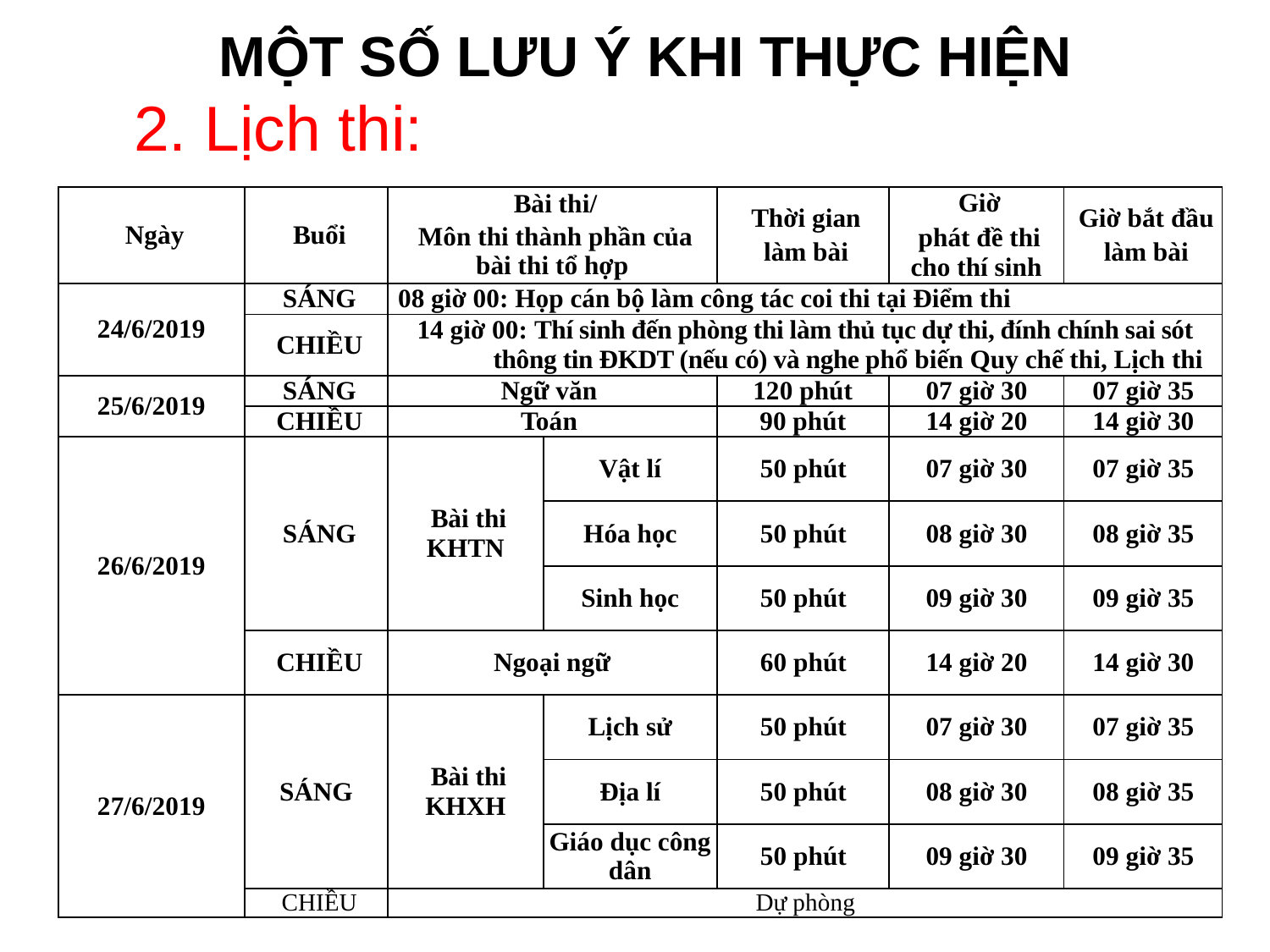

# MỘT SỐ LƯU Ý KHI THỰC HIỆN
2. Lịch thi:

| Ngày | Buổi | Bài thi/ Môn thi thành phần của bài thi tổ hợp |  | Thời gian làm bài | Giờ phát đề thi cho thí sinh | Giờ bắt đầu làm bài |
| --- | --- | --- | --- | --- | --- | --- |
| 24/6/2019 | SÁNG | 08 giờ 00: Họp cán bộ làm công tác coi thi tại Điểm thi |  |  |  |  |
|  | CHIỀU | 14 giờ 00: Thí sinh đến phòng thi làm thủ tục dự thi, đính chính sai sót thông tin ĐKDT (nếu có) và nghe phổ biến Quy chế thi, Lịch thi |  |  |  |  |
| 25/6/2019 | SÁNG | Ngữ văn |  | 120 phút | 07 giờ 30 | 07 giờ 35 |
|  | CHIỀU | Toán |  | 90 phút | 14 giờ 20 | 14 giờ 30 |
| 26/6/2019 | SÁNG | Bài thi KHTN | Vật lí | 50 phút | 07 giờ 30 | 07 giờ 35 |
|  |  |  | Hóa học | 50 phút | 08 giờ 30 | 08 giờ 35 |
|  |  |  | Sinh học | 50 phút | 09 giờ 30 | 09 giờ 35 |
|  | CHIỀU | Ngoại ngữ |  | 60 phút | 14 giờ 20 | 14 giờ 30 |
| 27/6/2019 | SÁNG | Bài thi KHXH | Lịch sử | 50 phút | 07 giờ 30 | 07 giờ 35 |
|  |  |  | Địa lí | 50 phút | 08 giờ 30 | 08 giờ 35 |
|  |  |  | Giáo dục công dân | 50 phút | 09 giờ 30 | 09 giờ 35 |
|  | CHIỀU | Dự phòng |  |  |  |  |